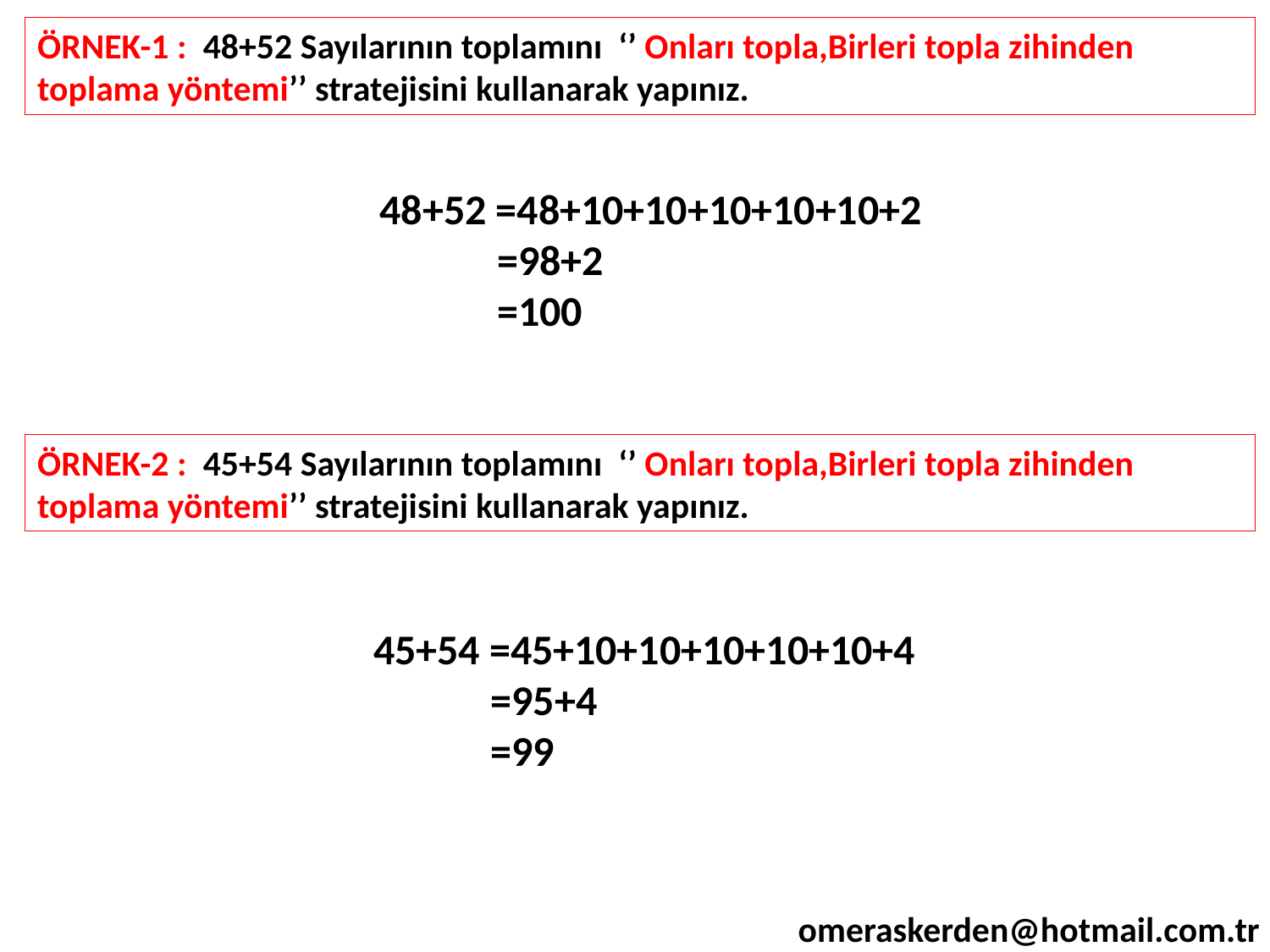

ÖRNEK-1 :  48+52 Sayılarının toplamını  ‘’ Onları topla,Birleri topla zihinden toplama yöntemi’’ stratejisini kullanarak yapınız.
 48+52 =48+10+10+10+10+10+2
	=98+2
	=100
ÖRNEK-2 :  45+54 Sayılarının toplamını  ‘’ Onları topla,Birleri topla zihinden toplama yöntemi’’ stratejisini kullanarak yapınız.
 45+54 =45+10+10+10+10+10+4
	=95+4
	=99
omeraskerden@hotmail.com.tr